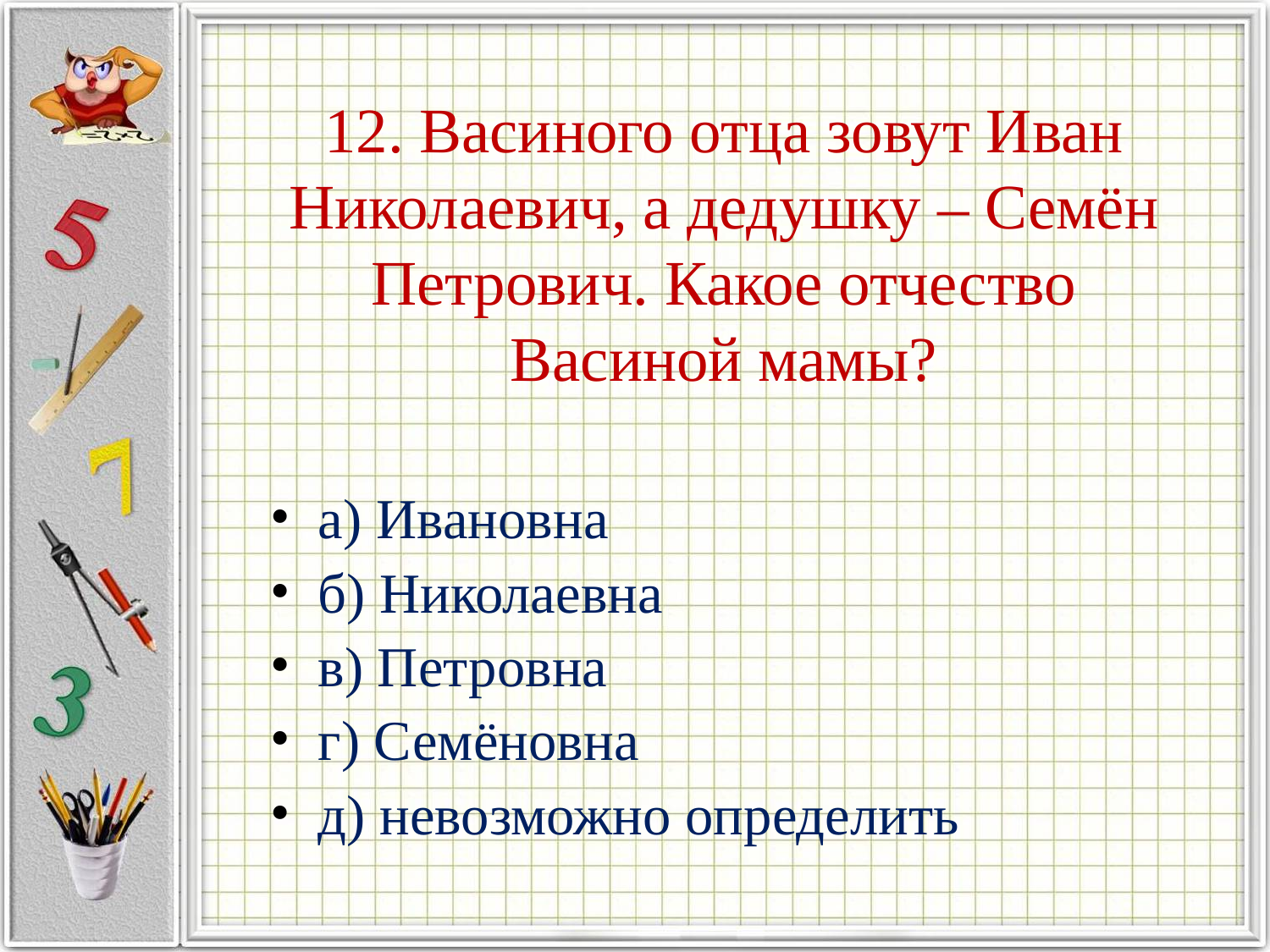

# 12. Васиного отца зовут Иван Николаевич, а дедушку – Семён Петрович. Какое отчество Васиной мамы?
а) Ивановна
б) Николаевна
в) Петровна
г) Семёновна
д) невозможно определить